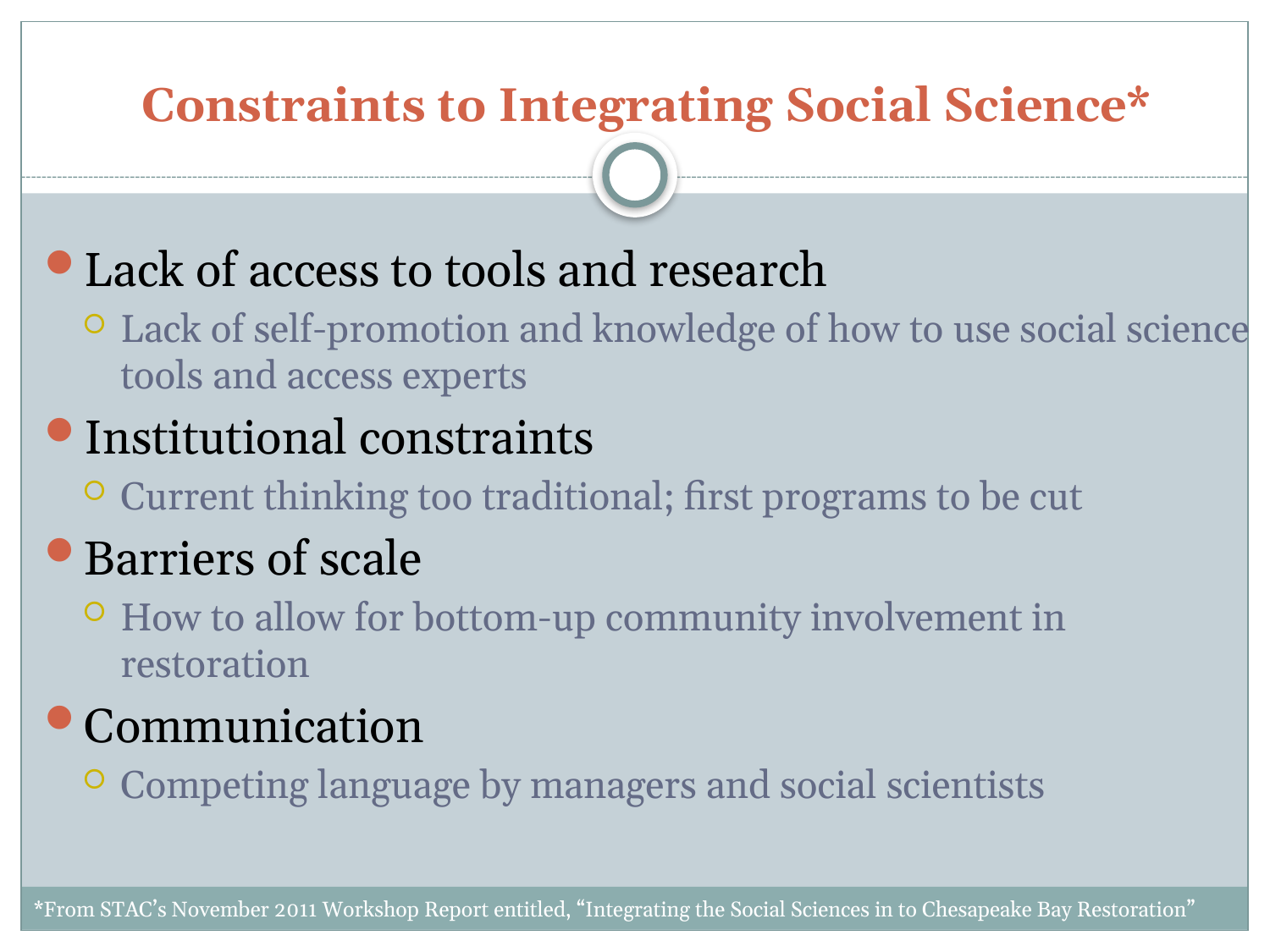

# Constraints to Integrating Social Science*
Lack of access to tools and research
Lack of self-promotion and knowledge of how to use social science tools and access experts
Institutional constraints
Current thinking too traditional; first programs to be cut
Barriers of scale
How to allow for bottom-up community involvement in restoration
Communication
Competing language by managers and social scientists

*From STAC’s November 2011 Workshop Report entitled, “Integrating the Social Sciences in to Chesapeake Bay Restoration”